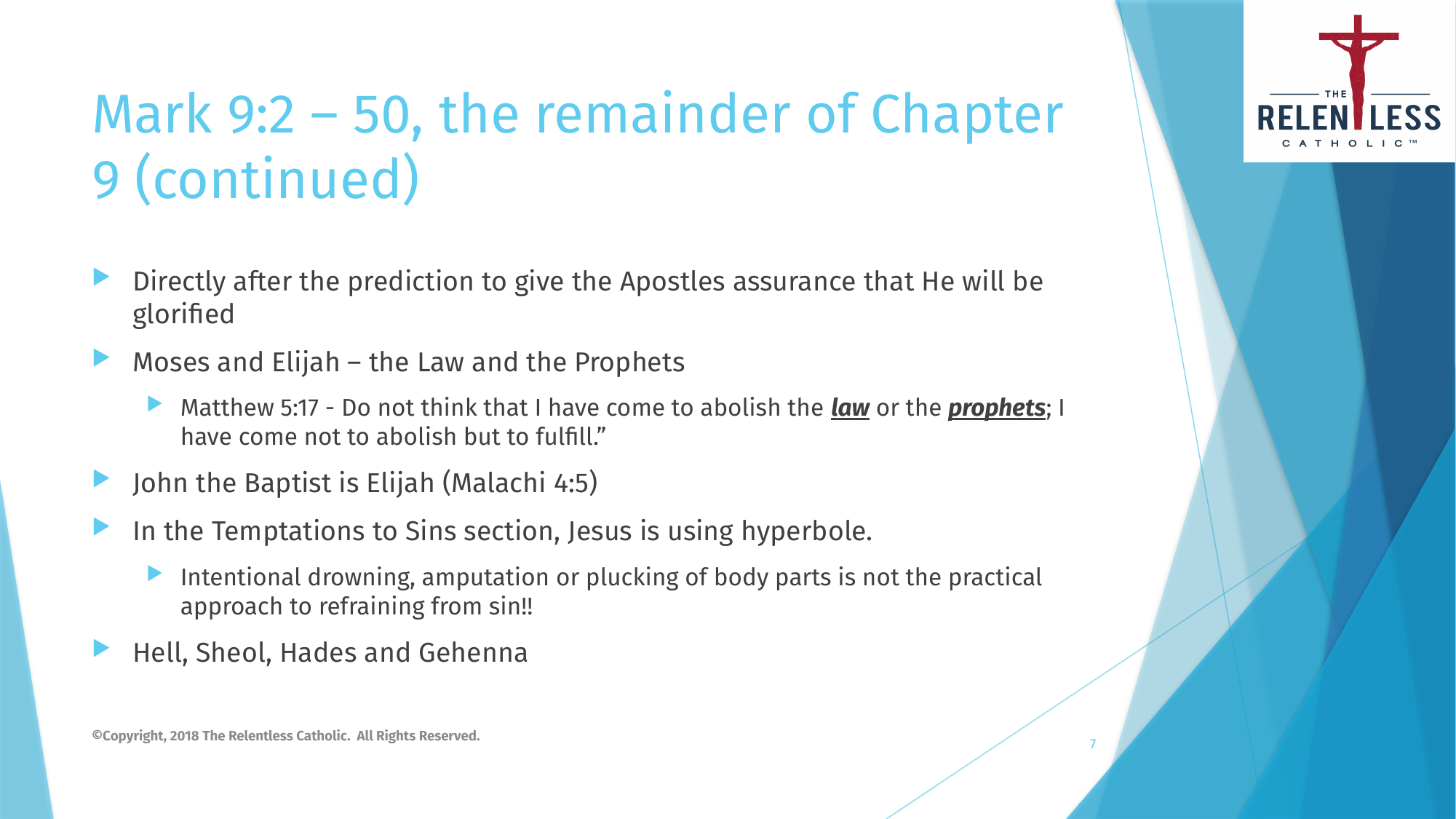

# Mark 9:2 – 50, the remainder of Chapter 9 (continued)
Directly after the prediction to give the Apostles assurance that He will be glorified
Moses and Elijah – the Law and the Prophets
Matthew 5:17 - Do not think that I have come to abolish the law or the prophets; I have come not to abolish but to fulfill.”
John the Baptist is Elijah (Malachi 4:5)
In the Temptations to Sins section, Jesus is using hyperbole.
Intentional drowning, amputation or plucking of body parts is not the practical approach to refraining from sin!!
Hell, Sheol, Hades and Gehenna
©Copyright, 2018 The Relentless Catholic.  All Rights Reserved.

7